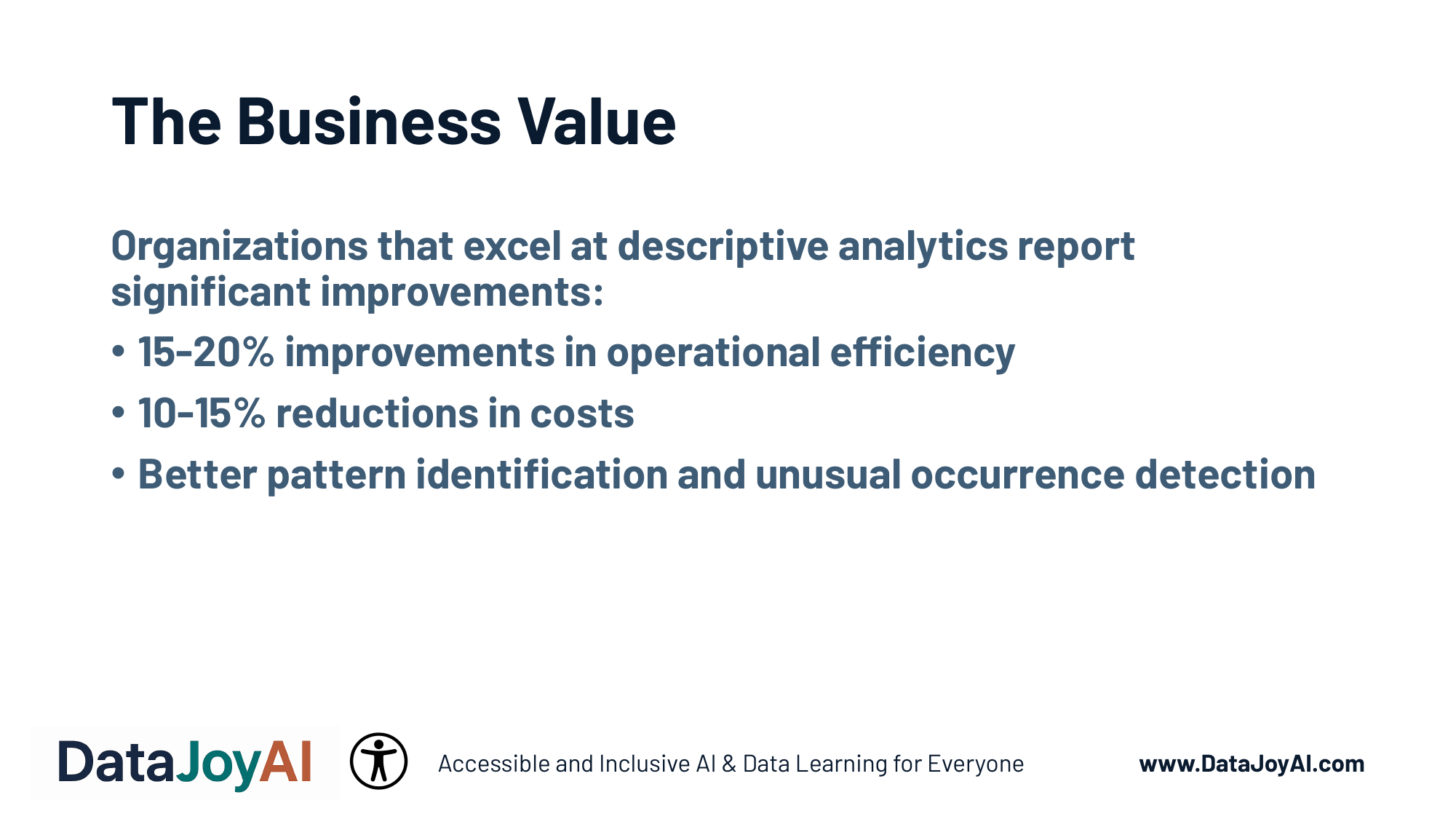

# The Business Value
Organizations that excel at descriptive analytics report significant improvements:
15-20% improvements in operational efficiency
10-15% reductions in costs
Better pattern identification and unusual occurrence detection